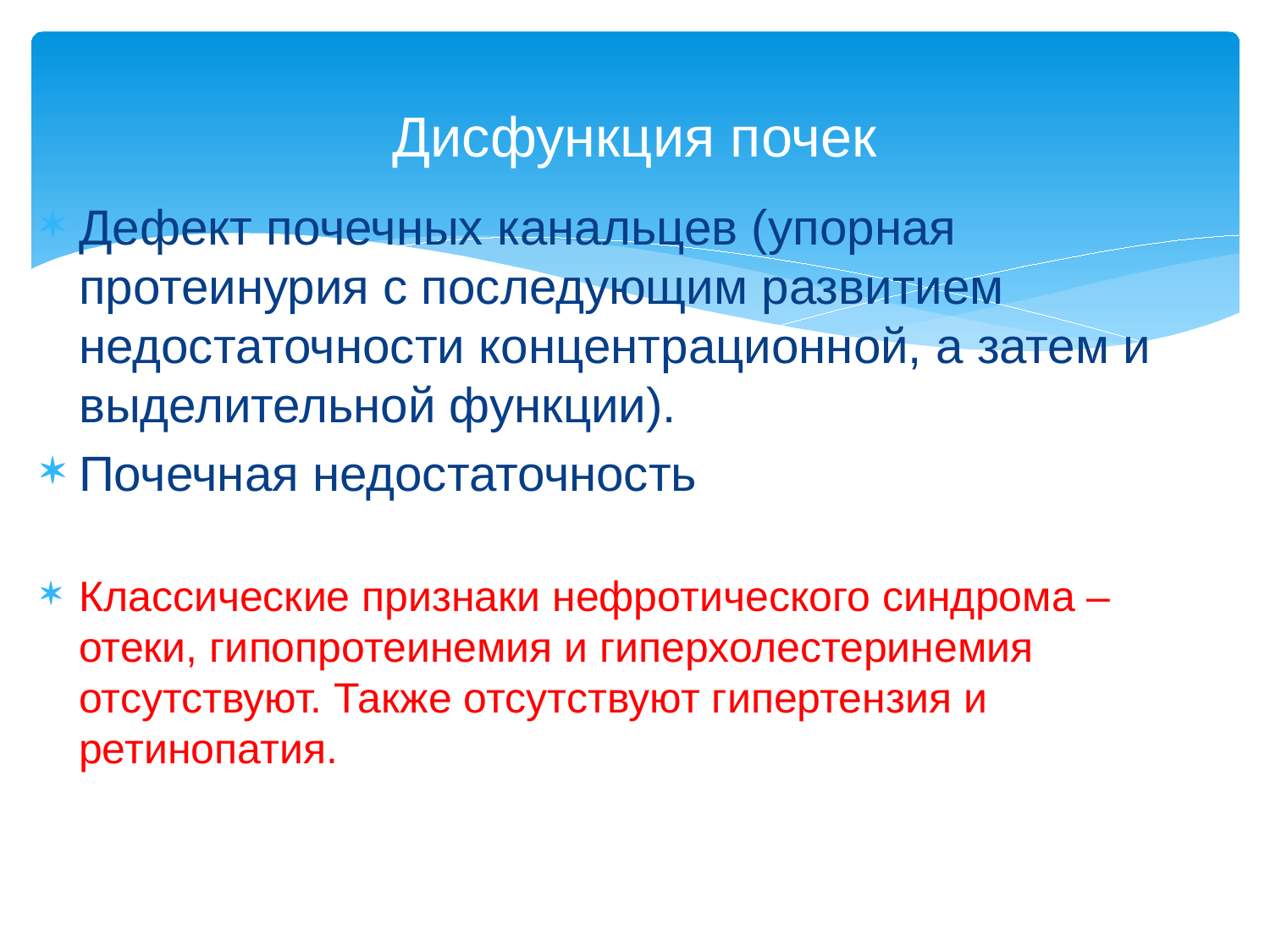

# Дисфункция почек
Дефект почечных канальцев (упорная протеинурия с последующим развитием недостаточности концентрационной, а затем и выделительной функции).
Почечная недостаточность

Классические признаки нефротического синдрома – отеки, гипопротеинемия и гиперхолестеринемия отсутствуют. Также отсутствуют гипертензия и ретинопатия.